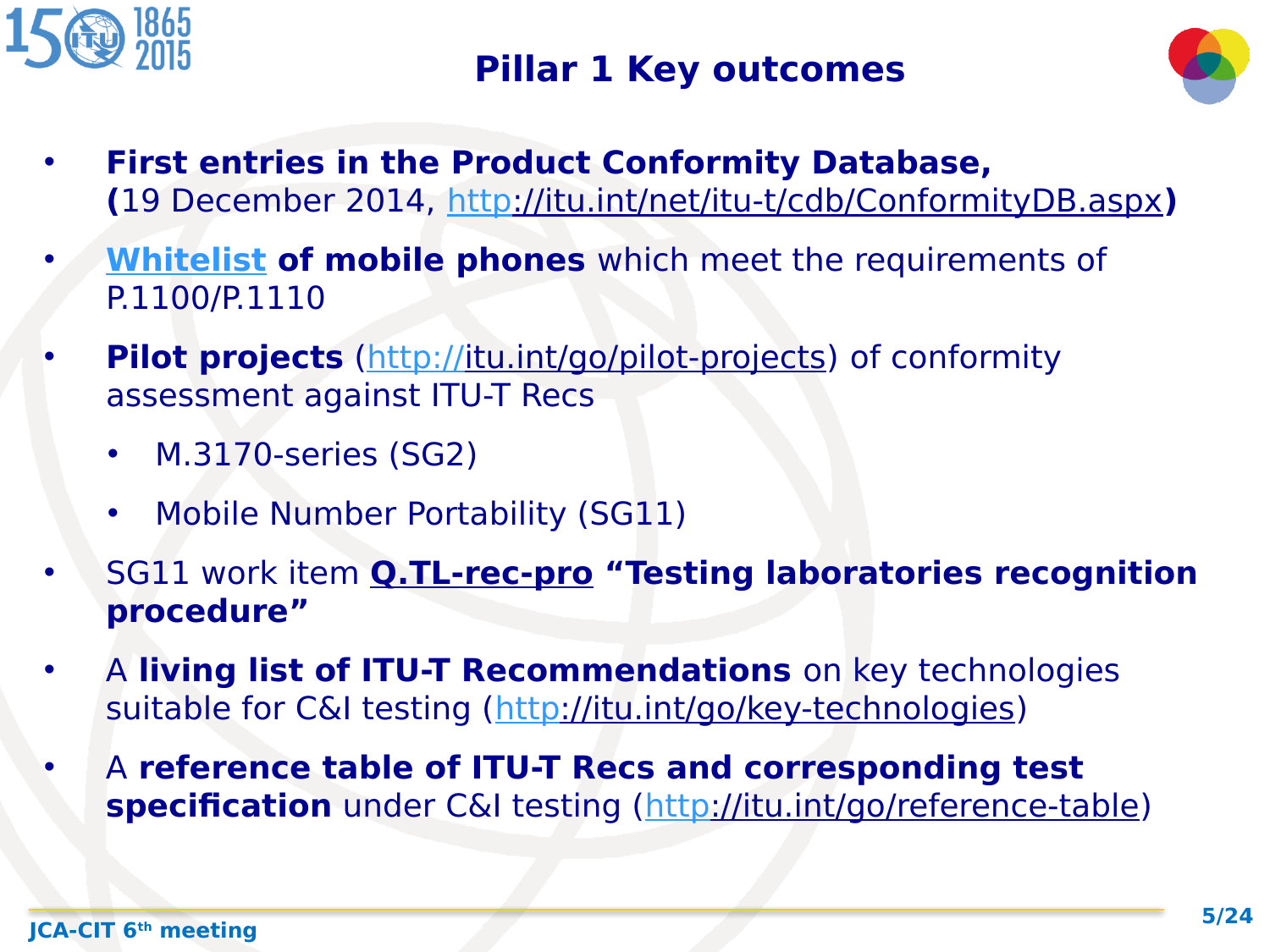

Pillar 1 Key outcomes
First entries in the Product Conformity Database,
(19 December 2014, http://itu.int/net/itu-t/cdb/ConformityDB.aspx)
Whitelist of mobile phones which meet the requirements of P.1100/P.1110
Pilot projects (http://itu.int/go/pilot-projects) of conformity assessment against ITU-T Recs
M.3170-series (SG2)
Mobile Number Portability (SG11)
SG11 work item Q.TL-rec-pro “Testing laboratories recognition procedure”
A living list of ITU-T Recommendations on key technologies suitable for C&I testing (http://itu.int/go/key-technologies)
A reference table of ITU-T Recs and corresponding test specification under C&I testing (http://itu.int/go/reference-table)
5/24